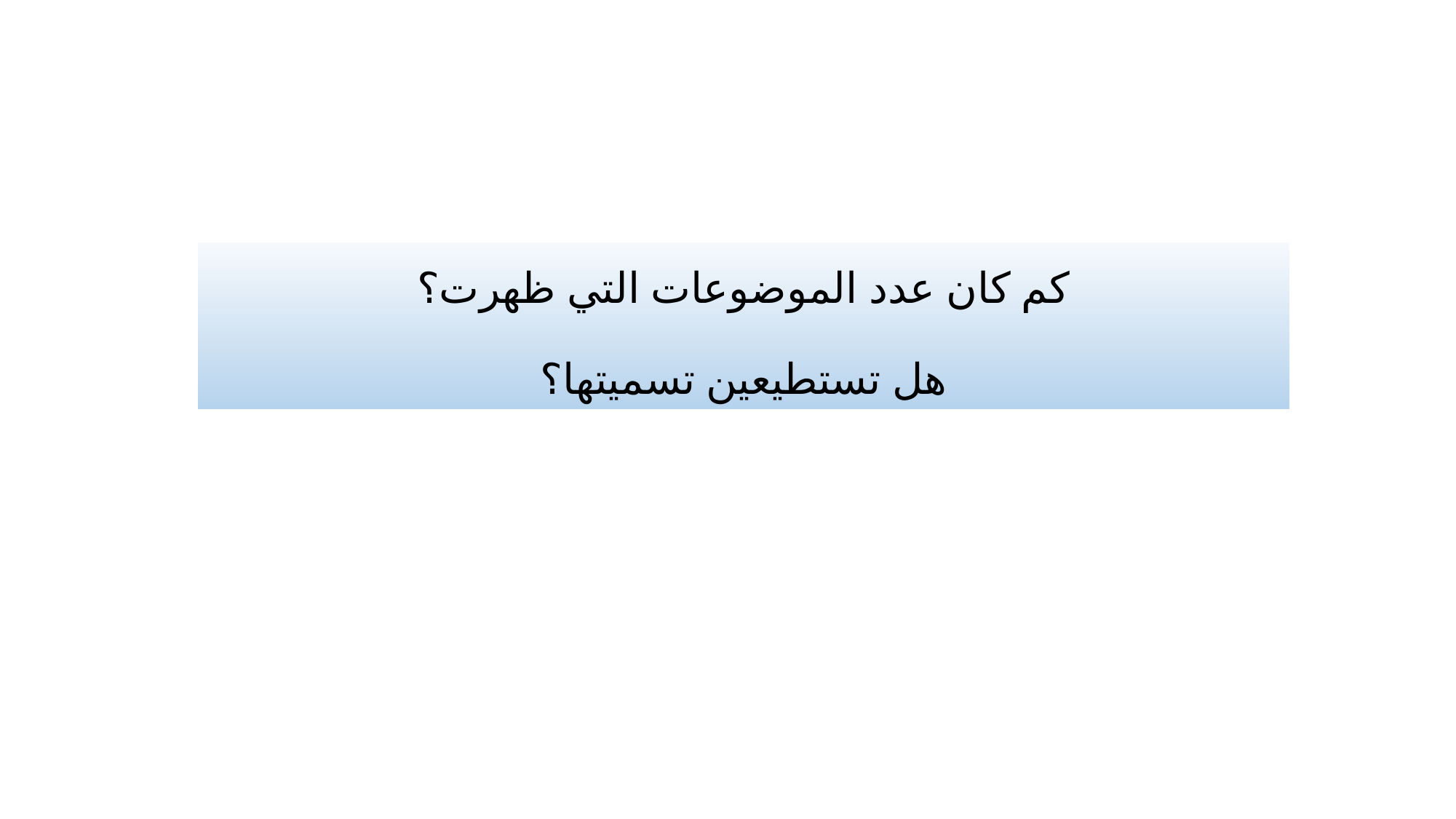

# كم كان عدد الموضوعات التي ظهرت؟ هل تستطيعين تسميتها؟